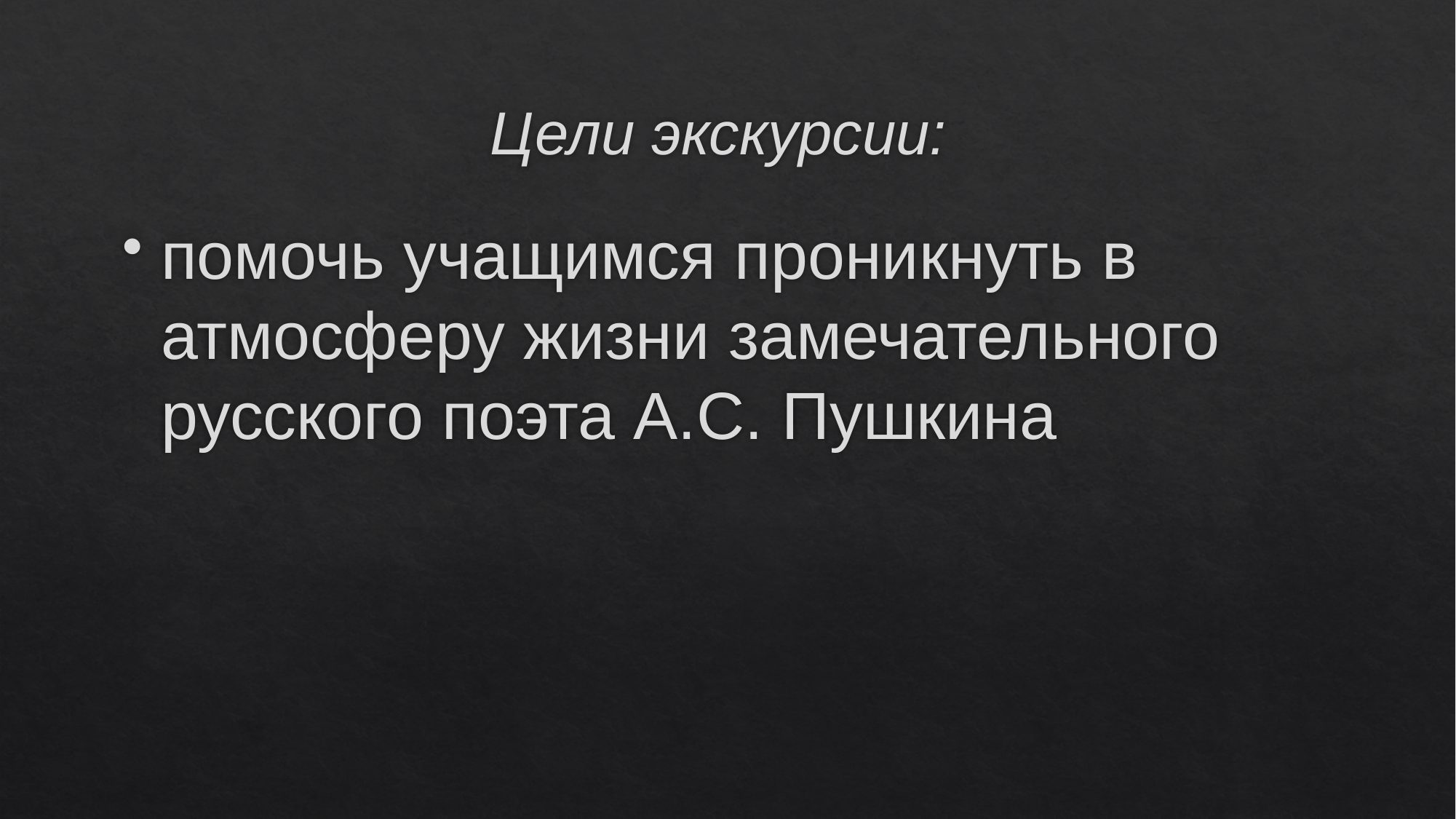

# Цели экскурсии:
помочь учащимся проникнуть в атмосферу жизни замечательного русского поэта А.С. Пушкина